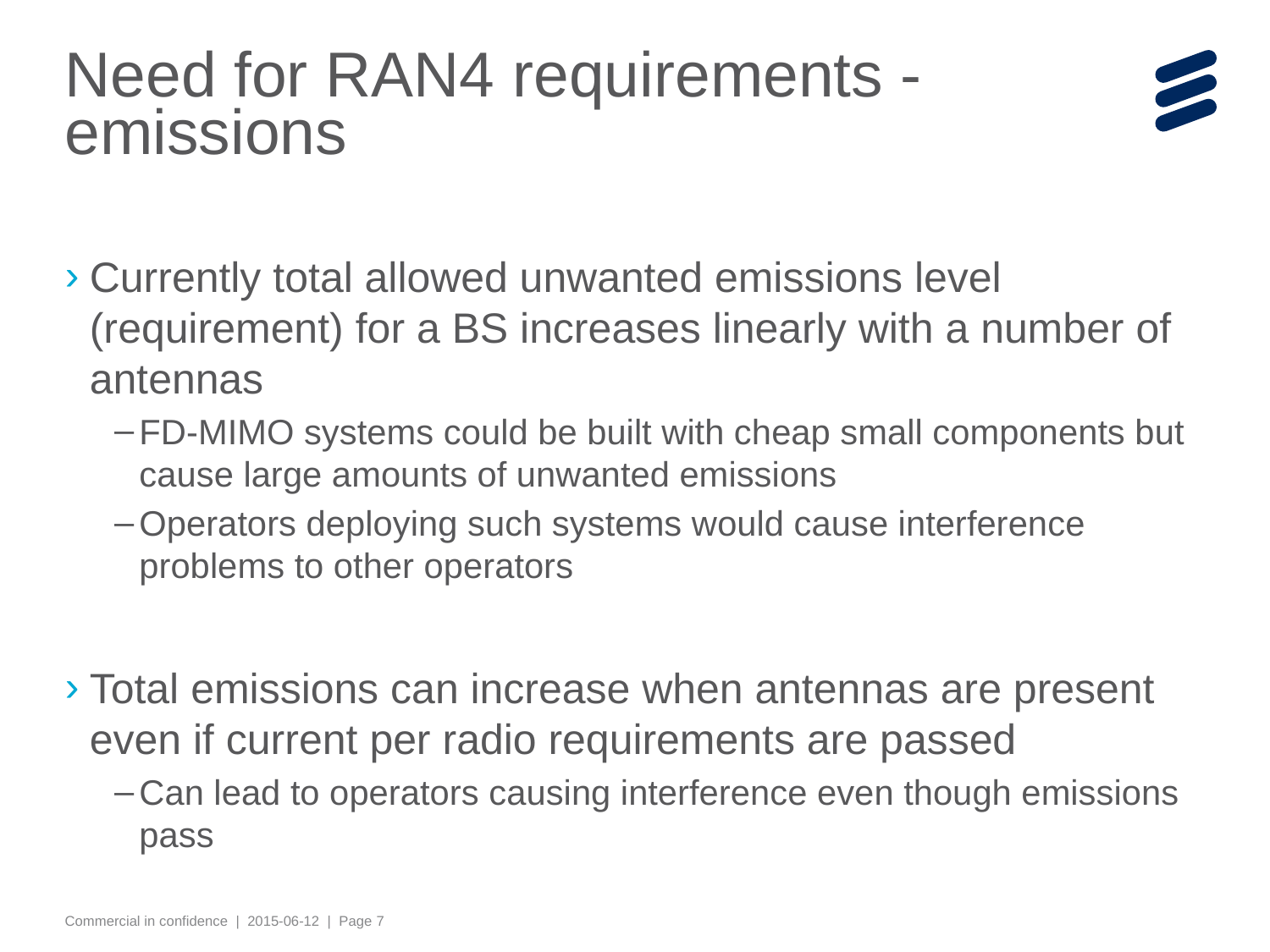

# Need for RAN4 requirements - emissions
Currently total allowed unwanted emissions level (requirement) for a BS increases linearly with a number of antennas
FD-MIMO systems could be built with cheap small components but cause large amounts of unwanted emissions
Operators deploying such systems would cause interference problems to other operators

Total emissions can increase when antennas are present even if current per radio requirements are passed
Can lead to operators causing interference even though emissions pass